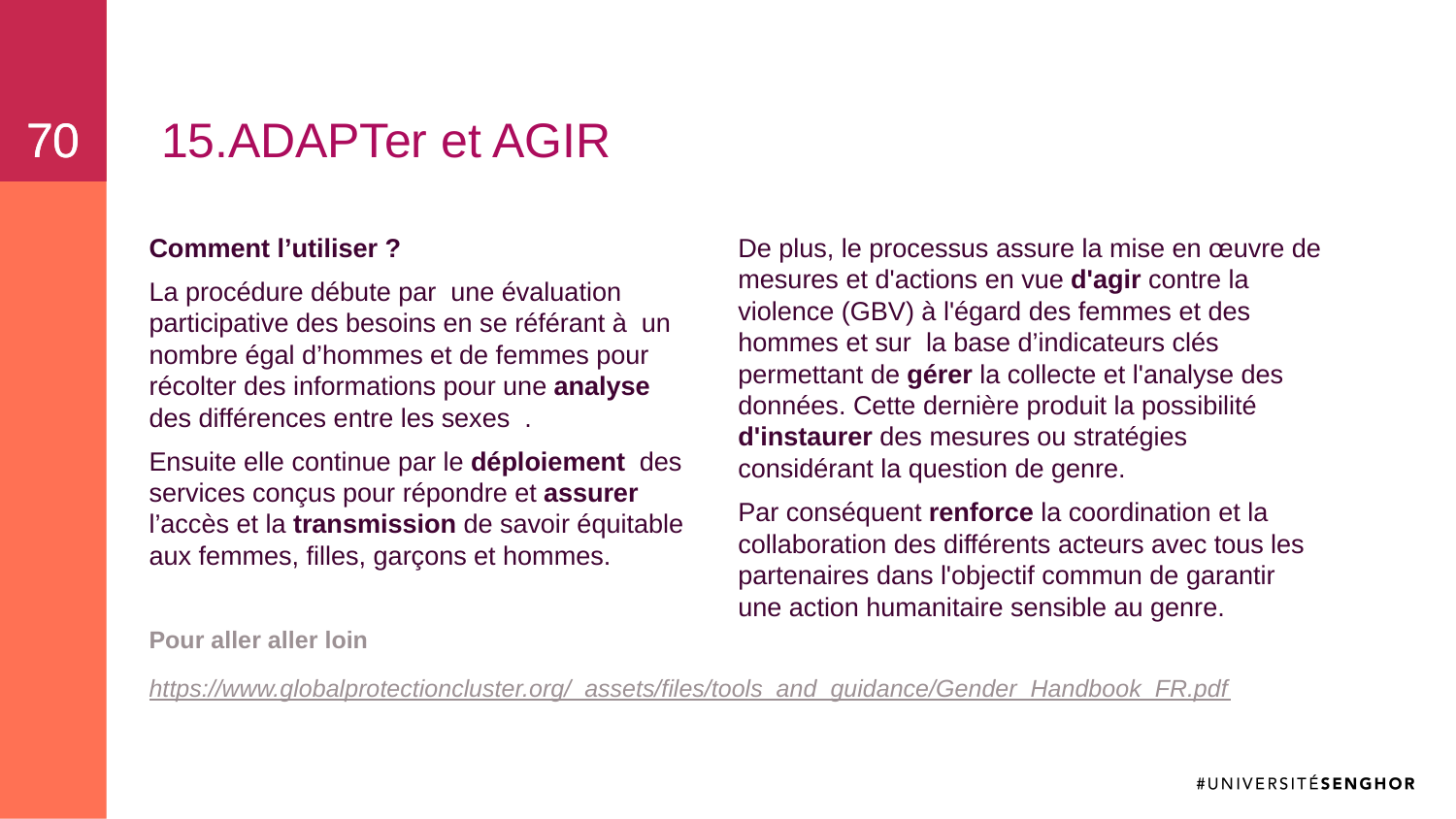

70
70
# ADAPTer et AGIR
Comment l’utiliser ?
La procédure débute par  une évaluation participative des besoins en se référant à  un nombre égal d’hommes et de femmes pour récolter des informations pour une analyse  des différences entre les sexes  .
Ensuite elle continue par le déploiement  des services conçus pour répondre et assurer l’accès et la transmission de savoir équitable aux femmes, filles, garçons et hommes.

De plus, le processus assure la mise en œuvre de mesures et d'actions en vue d'agir contre la violence (GBV) à l'égard des femmes et des hommes et sur  la base d’indicateurs clés permettant de gérer la collecte et l'analyse des données. Cette dernière produit la possibilité  d'instaurer des mesures ou stratégies considérant la question de genre.
Par conséquent renforce la coordination et la collaboration des différents acteurs avec tous les partenaires dans l'objectif commun de garantir une action humanitaire sensible au genre.

Pour aller aller loin
https://www.globalprotectioncluster.org/_assets/files/tools_and_guidance/Gender_Handbook_FR.pdf